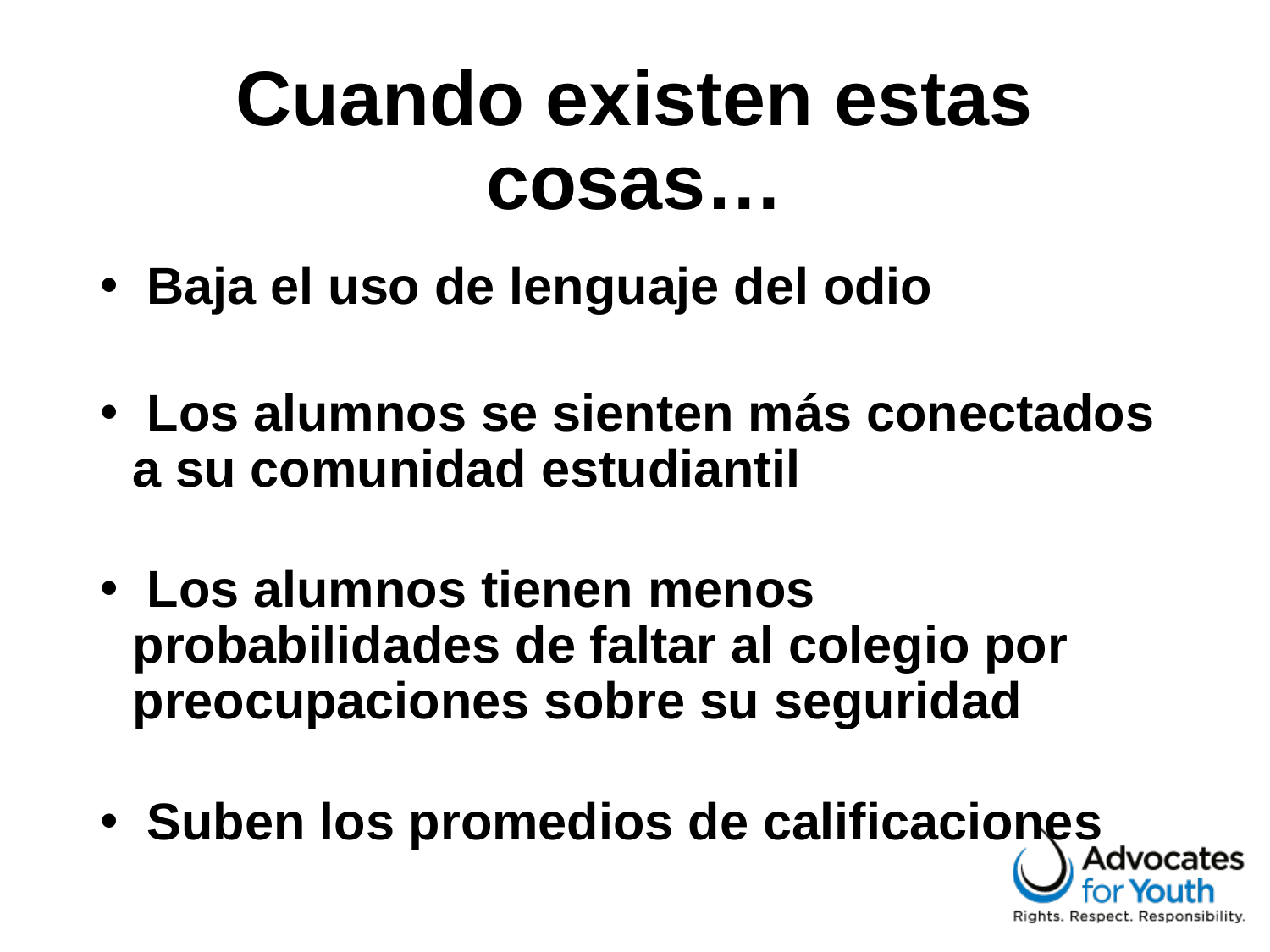

# Cuando existen estas cosas…
 Baja el uso de lenguaje del odio
 Los alumnos se sienten más conectados a su comunidad estudiantil
 Los alumnos tienen menos probabilidades de faltar al colegio por preocupaciones sobre su seguridad
 Suben los promedios de calificaciones